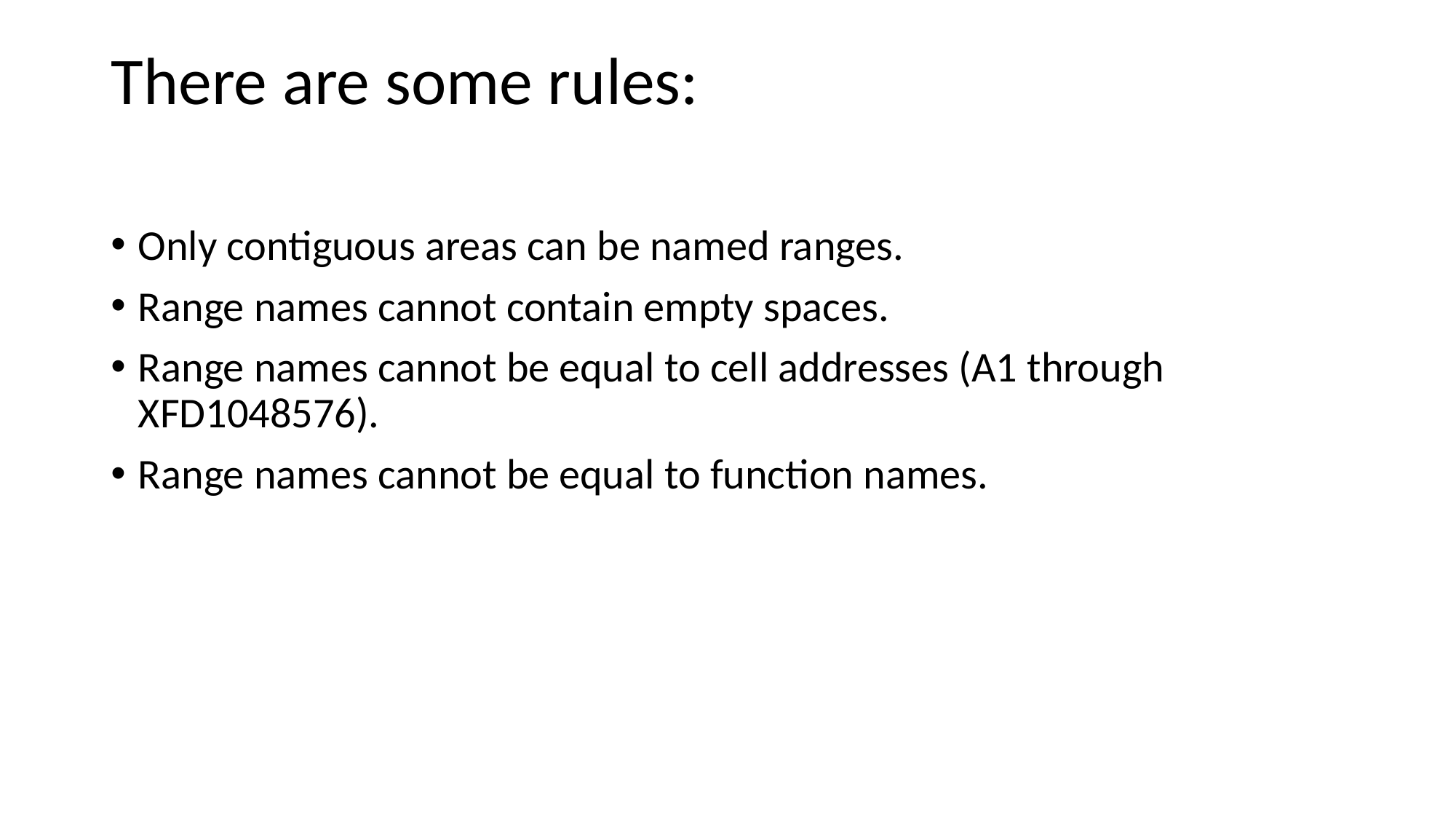

# There are some rules:
Only contiguous areas can be named ranges.
Range names cannot contain empty spaces.
Range names cannot be equal to cell addresses (A1 through XFD1048576).
Range names cannot be equal to function names.